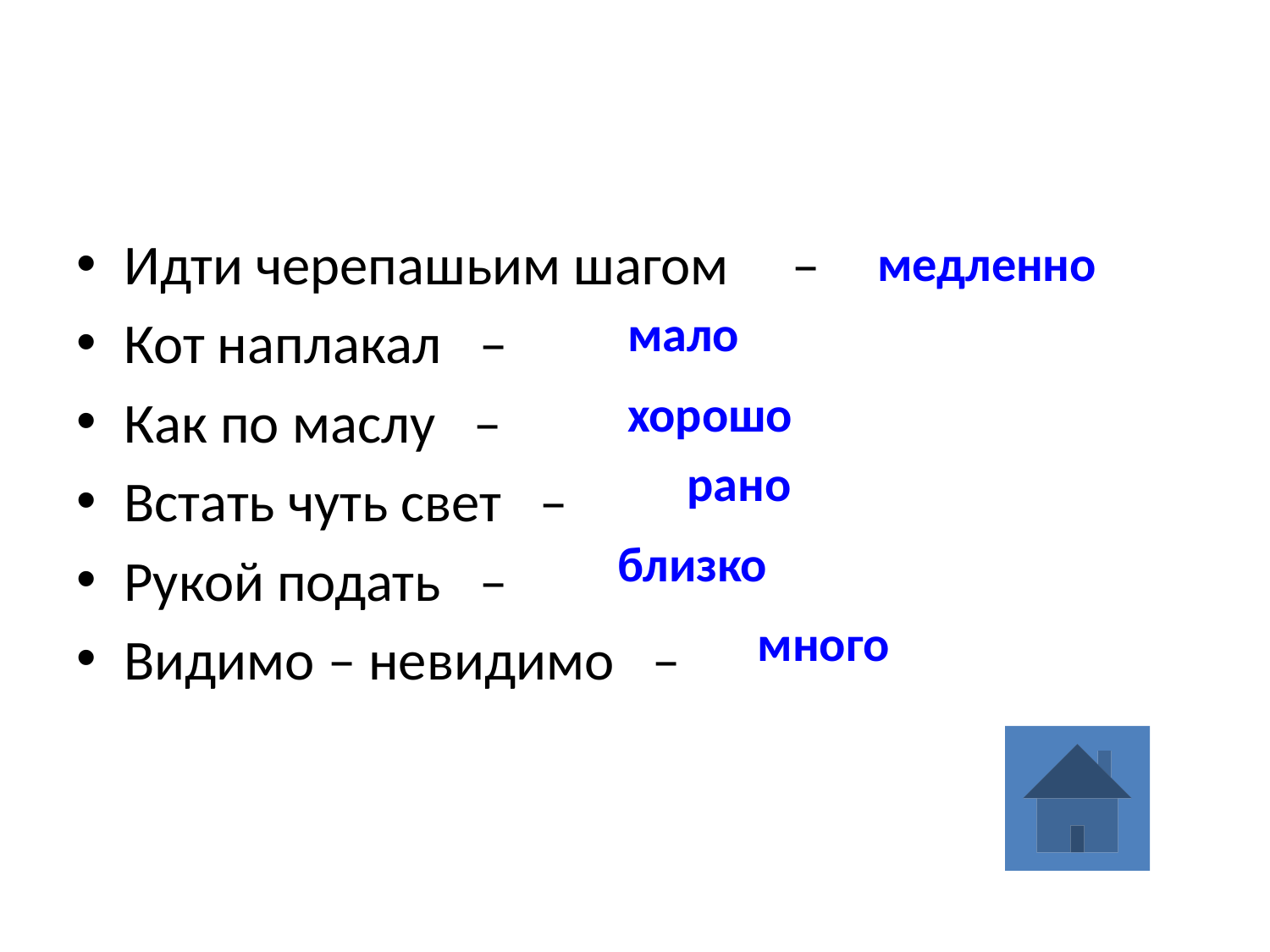

#
Идти черепашьим шагом     –
Кот наплакал   –
Как по маслу   –
Встать чуть свет   –
Рукой подать   –
Видимо – невидимо   –
медленно
мало
хорошо
рано
близко
много